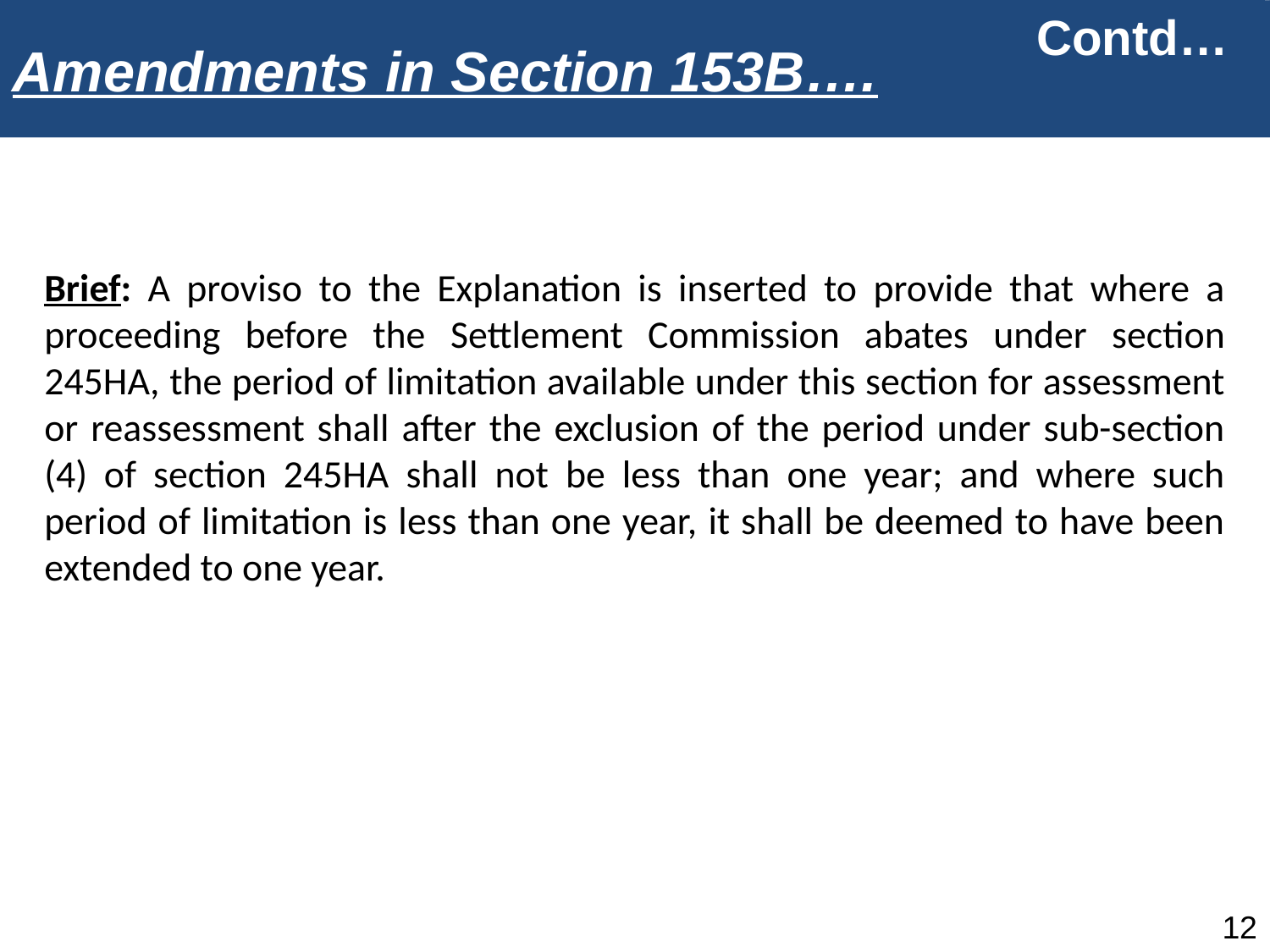

Contd…
Amendments in Section 153B….
Brief: A proviso to the Explanation is inserted to provide that where a proceeding before the Settlement Commission abates under section 245HA, the period of limitation available under this section for assessment or reassessment shall after the exclusion of the period under sub-section (4) of section 245HA shall not be less than one year; and where such period of limitation is less than one year, it shall be deemed to have been extended to one year.

12